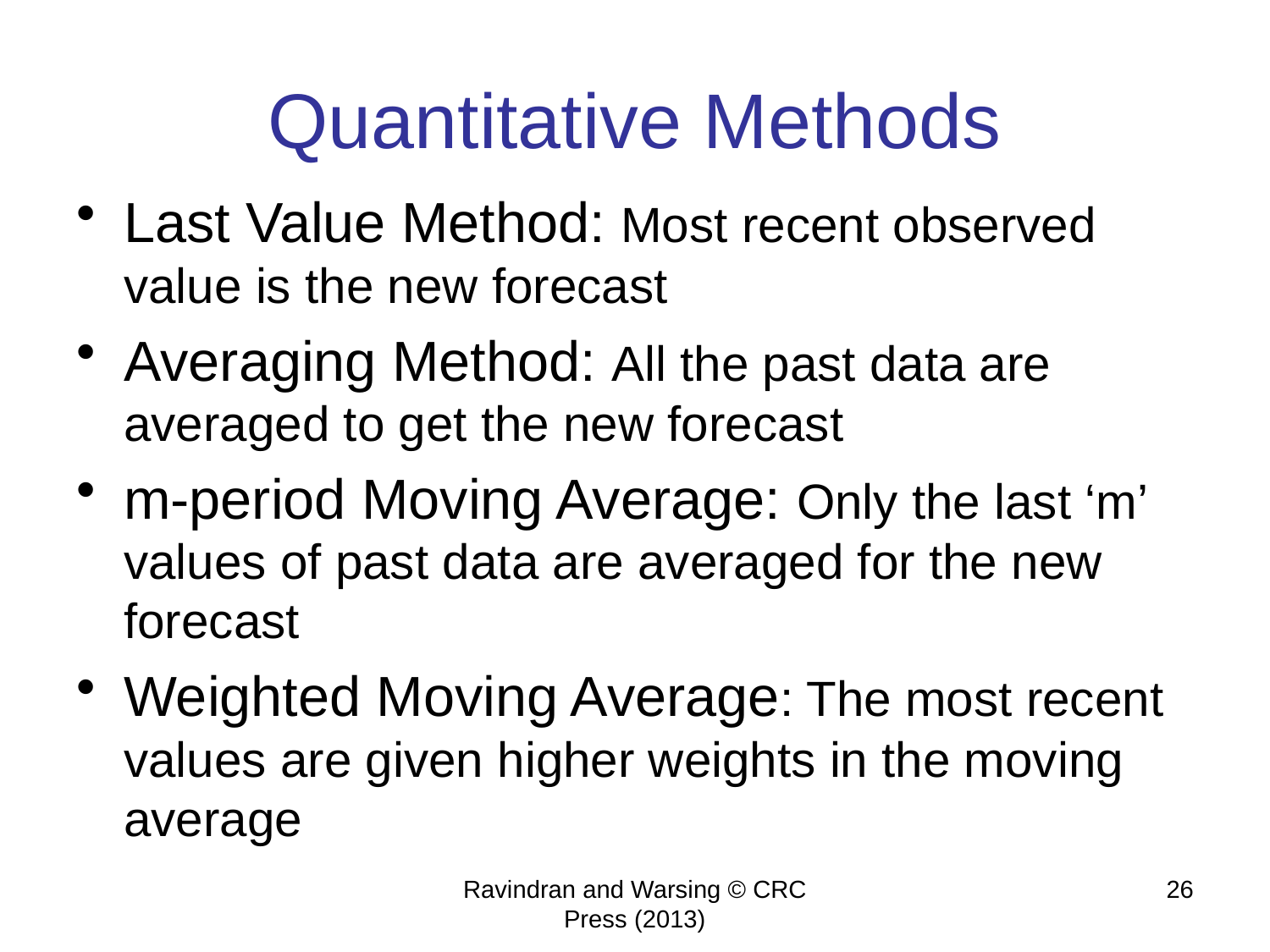

# Quantitative Methods
Last Value Method: Most recent observed value is the new forecast
Averaging Method: All the past data are averaged to get the new forecast
m-period Moving Average: Only the last ‘m’ values of past data are averaged for the new forecast
Weighted Moving Average: The most recent values are given higher weights in the moving average

Ravindran and Warsing © CRC Press (2013)
26